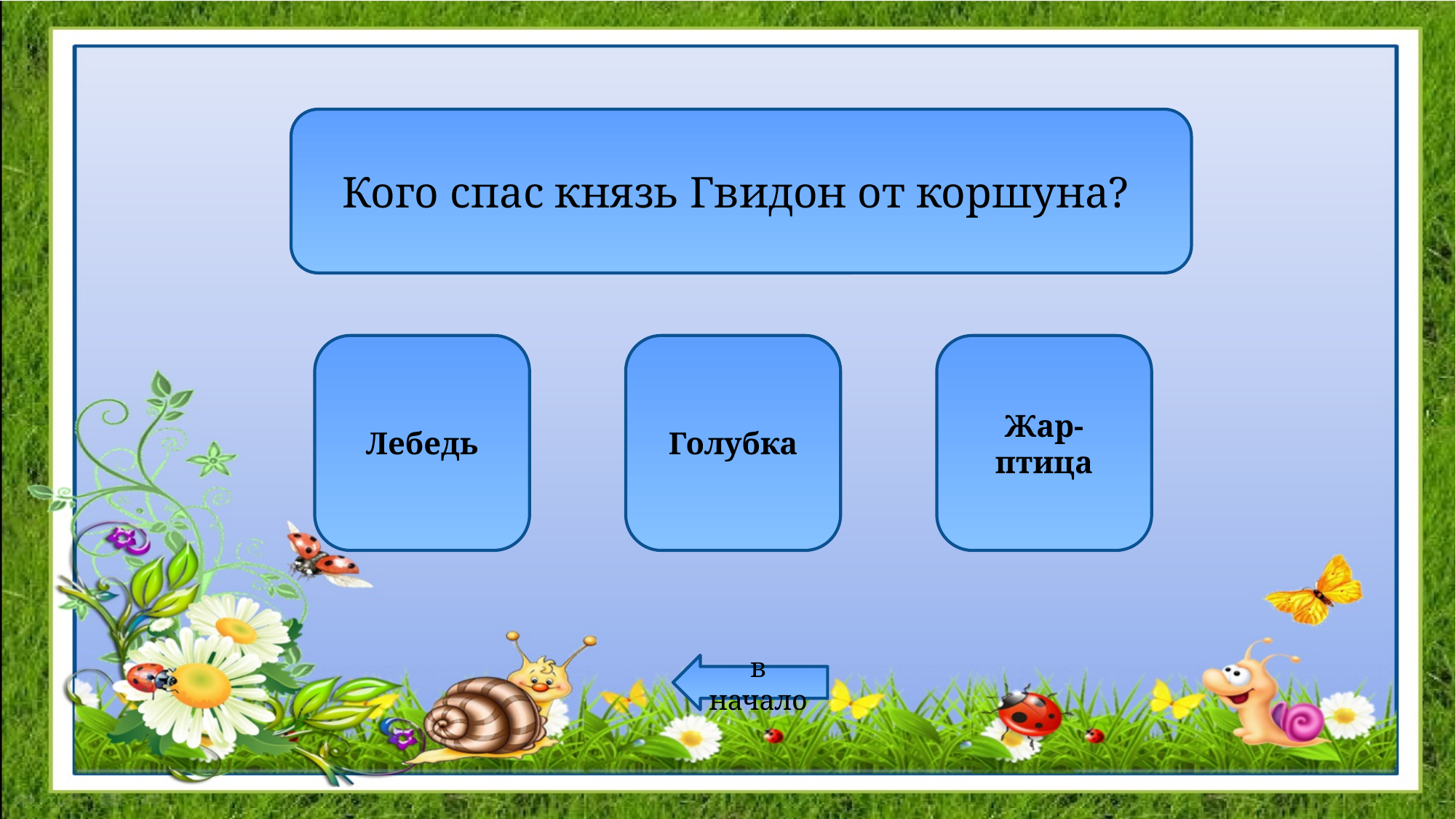

Кого спас князь Гвидон от коршуна?
Лебедь
Голубка
Жар-птица
в начало